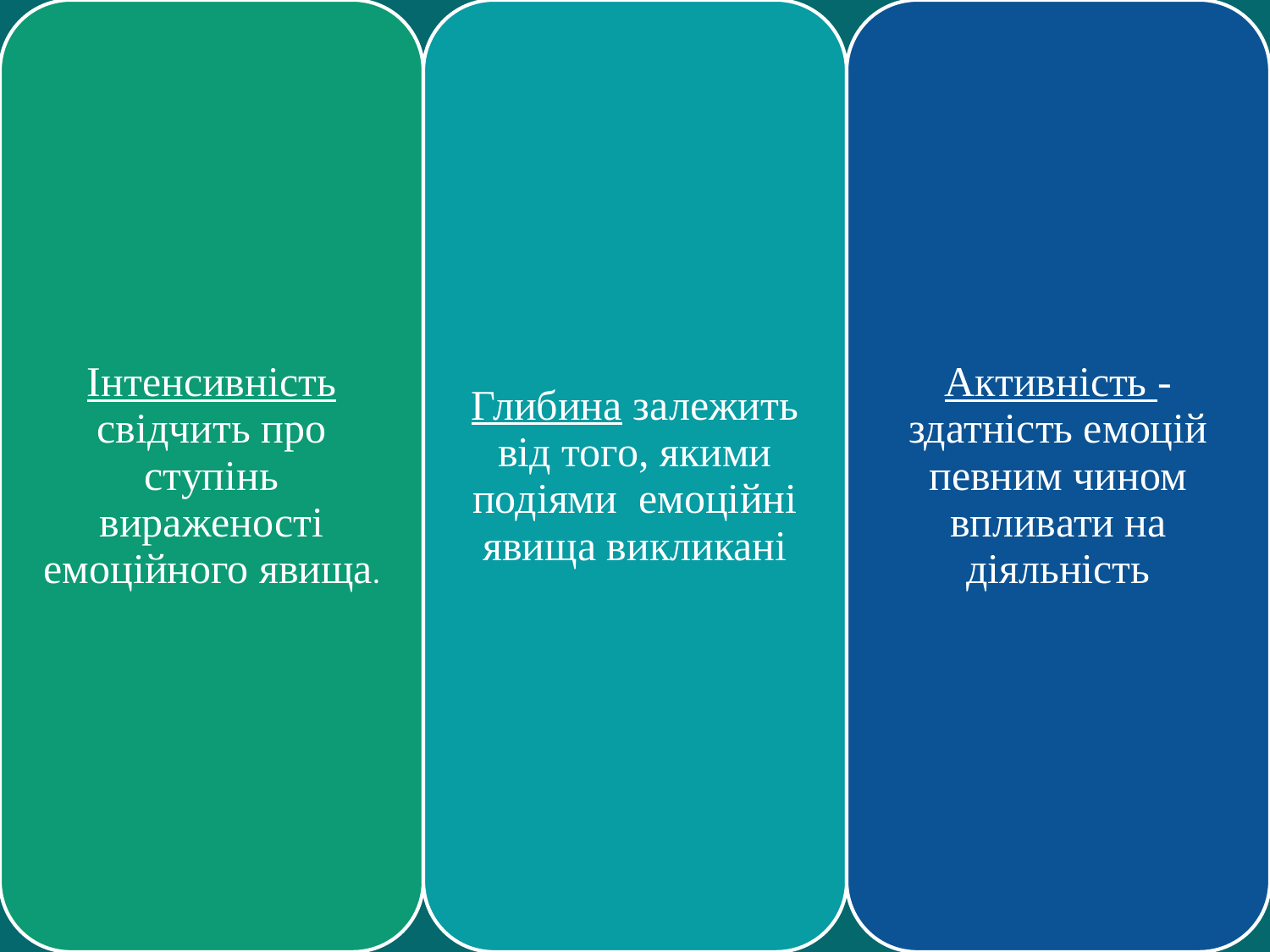

Інтенсивність свідчить про ступінь вираженості емоційного явища.
Активність - здатність емоцій певним чином впливати на діяльність
Глибина залежить від того, якими подіями  емоційні явища викликані